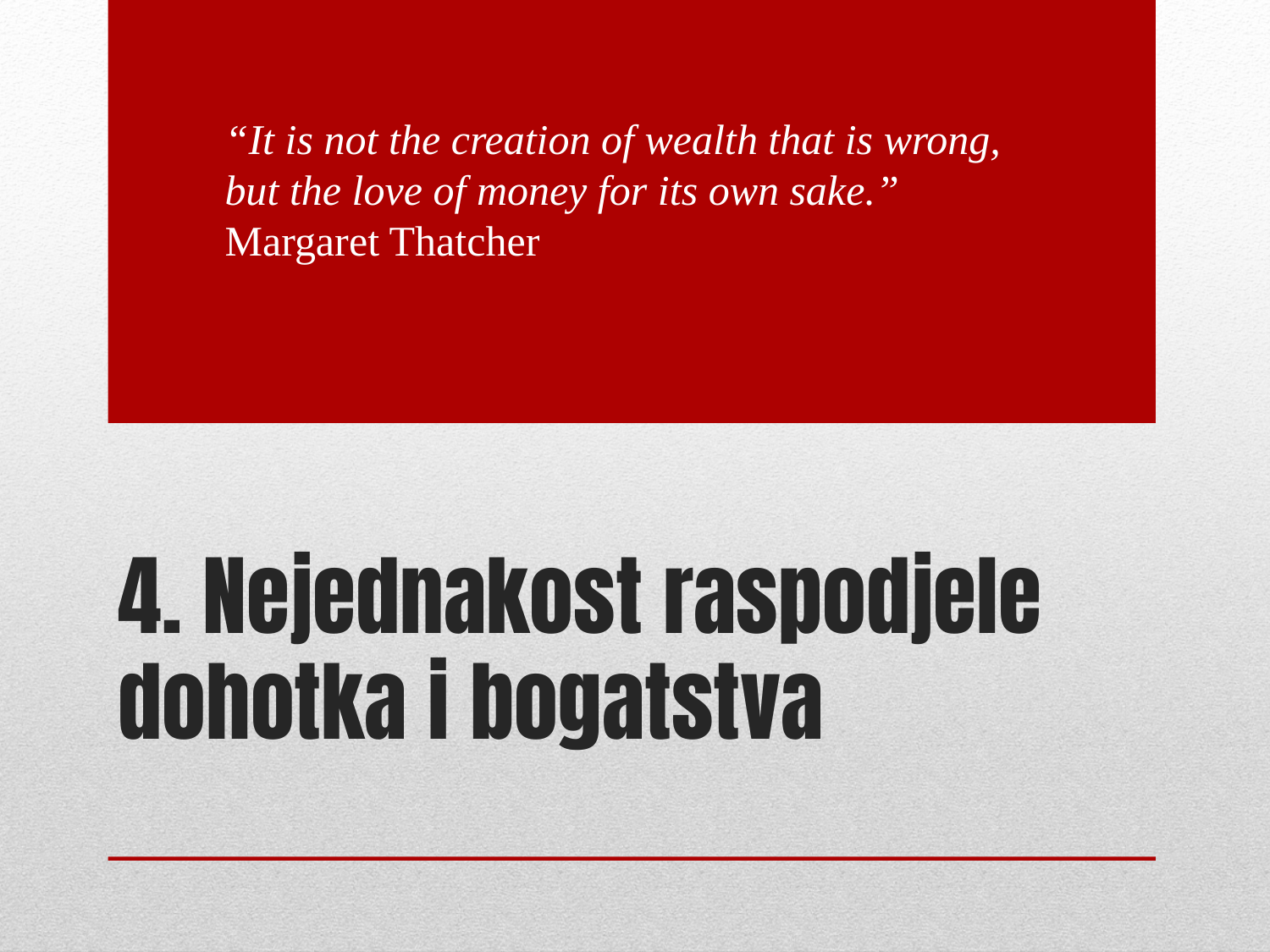

“It is not the creation of wealth that is wrong, but the love of money for its own sake.”
Margaret Thatcher
# 4. Nejednakost raspodjele dohotka i bogatstva